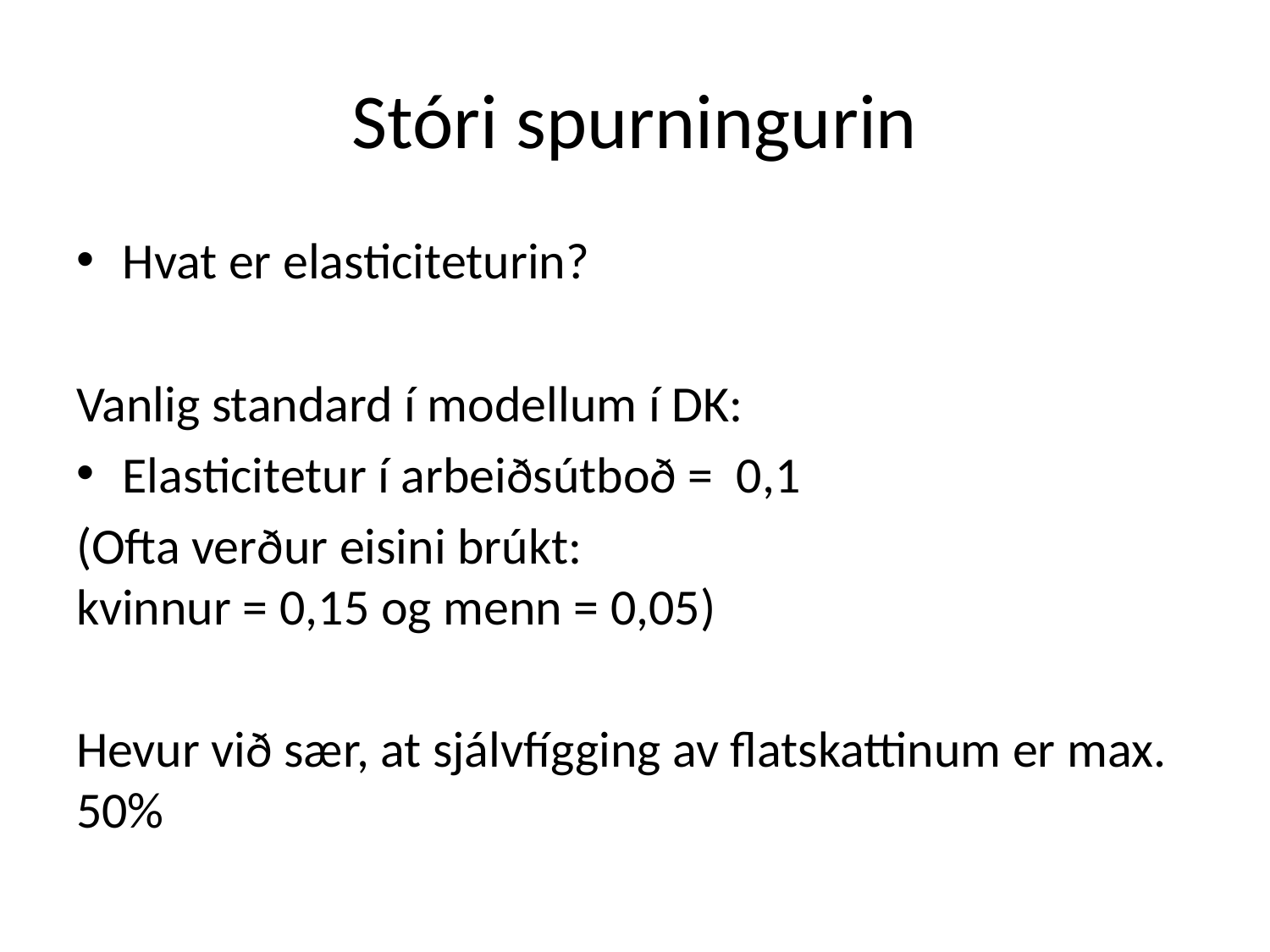

# Stóri spurningurin
Hvat er elasticiteturin?

Vanlig standard í modellum í DK:
Elasticitetur í arbeiðsútboð =  0,1
(Ofta verður eisini brúkt:
kvinnur = 0,15 og menn = 0,05)

Hevur við sær, at sjálvfígging av flatskattinum er max. 50%